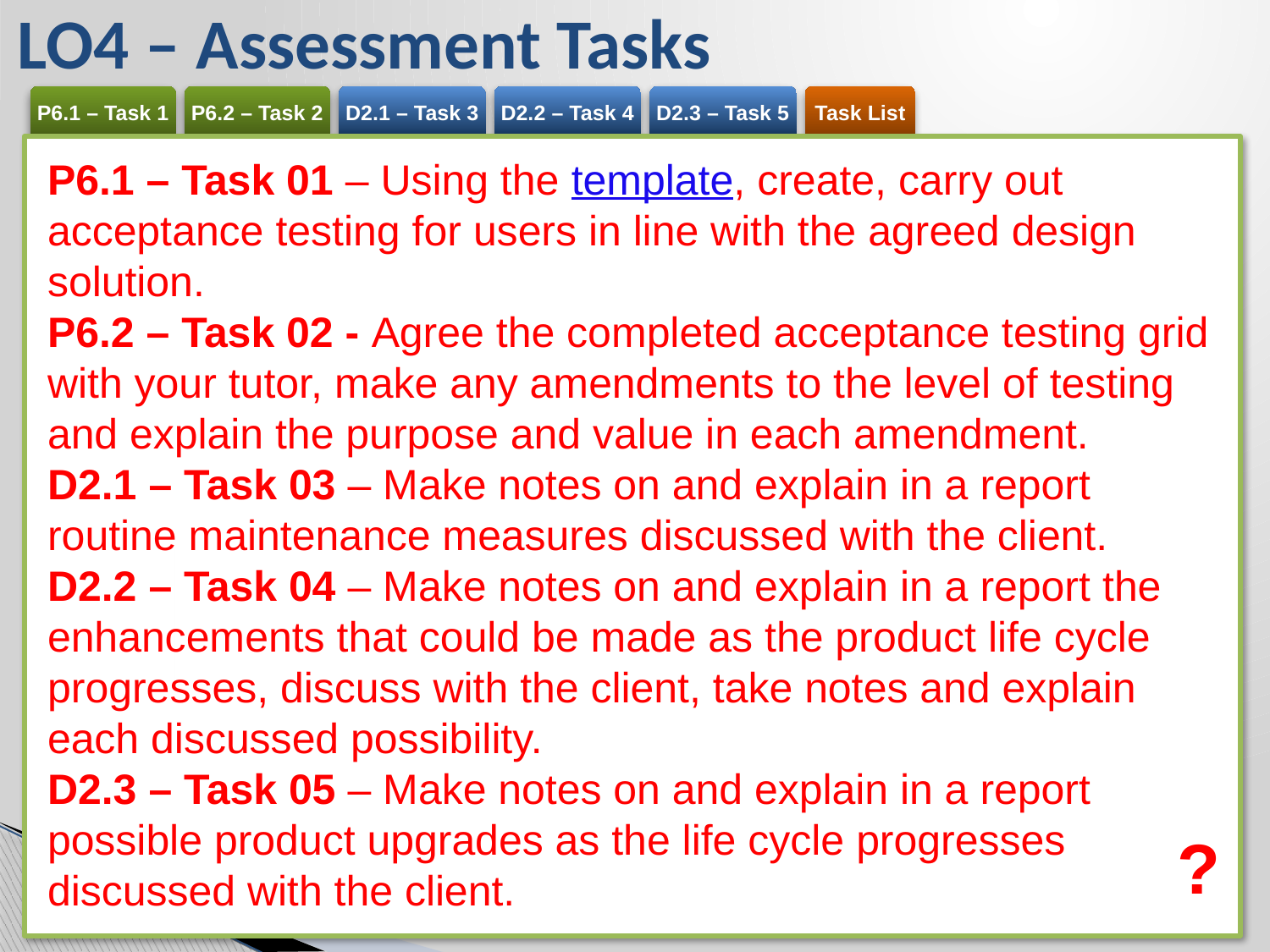

LO4 – Assessment Tasks
P6.1 – Task 01 – Using the template, create, carry out acceptance testing for users in line with the agreed design solution.
P6.2 – Task 02 - Agree the completed acceptance testing grid with your tutor, make any amendments to the level of testing and explain the purpose and value in each amendment.
D2.1 – Task 03 – Make notes on and explain in a report routine maintenance measures discussed with the client.
D2.2 – Task 04 – Make notes on and explain in a report the enhancements that could be made as the product life cycle progresses, discuss with the client, take notes and explain each discussed possibility.
D2.3 – Task 05 – Make notes on and explain in a report possible product upgrades as the life cycle progresses discussed with the client.

?